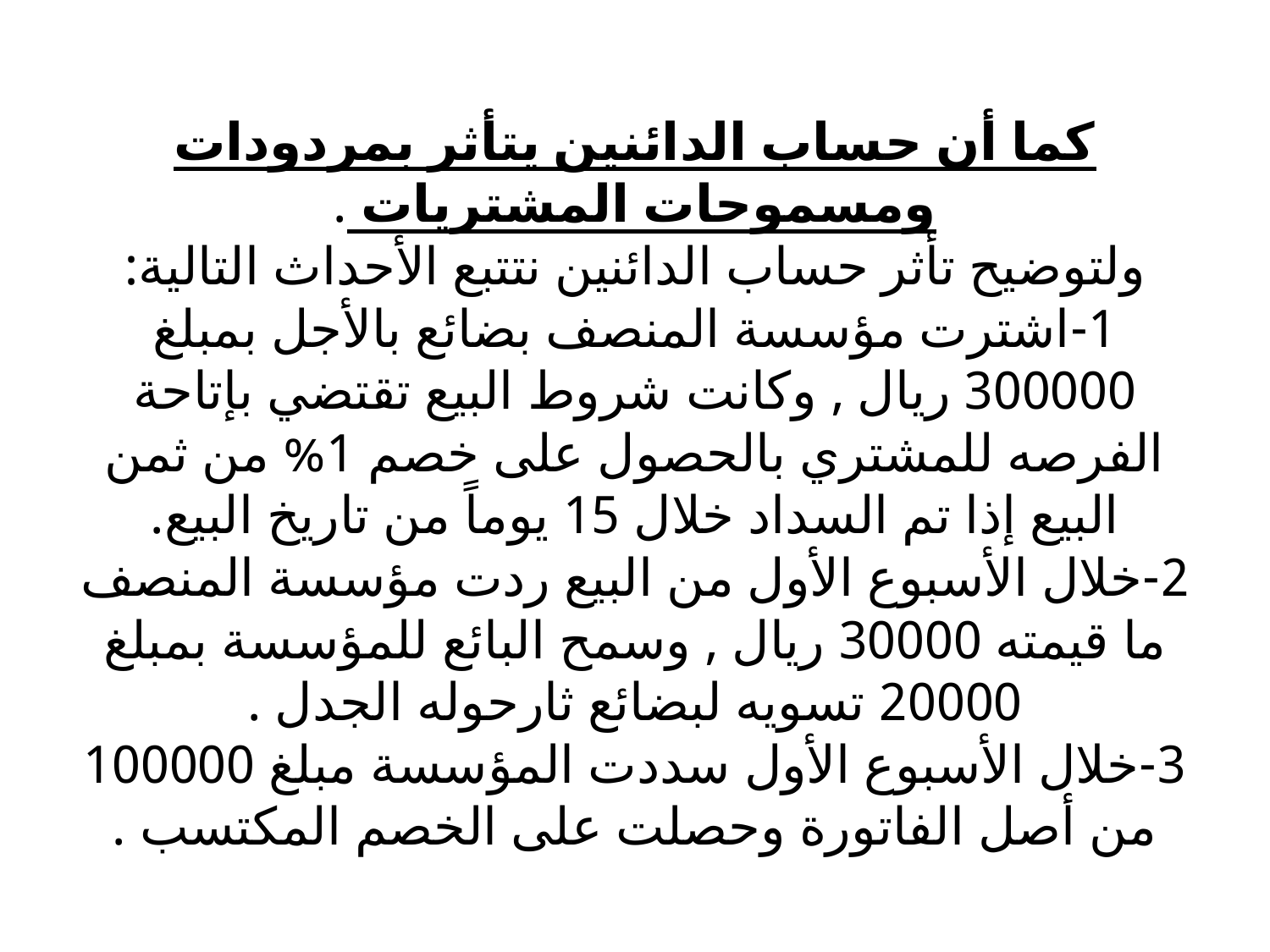

# كما أن حساب الدائنين يتأثر بمردودات ومسموحات المشتريات . ولتوضيح تأثر حساب الدائنين نتتبع الأحداث التالية: 1-اشترت مؤسسة المنصف بضائع بالأجل بمبلغ 300000 ريال , وكانت شروط البيع تقتضي بإتاحة الفرصه للمشتري بالحصول على خصم 1% من ثمن البيع إذا تم السداد خلال 15 يوماً من تاريخ البيع. 2-خلال الأسبوع الأول من البيع ردت مؤسسة المنصف ما قيمته 30000 ريال , وسمح البائع للمؤسسة بمبلغ 20000 تسويه لبضائع ثارحوله الجدل . 3-خلال الأسبوع الأول سددت المؤسسة مبلغ 100000 من أصل الفاتورة وحصلت على الخصم المكتسب .